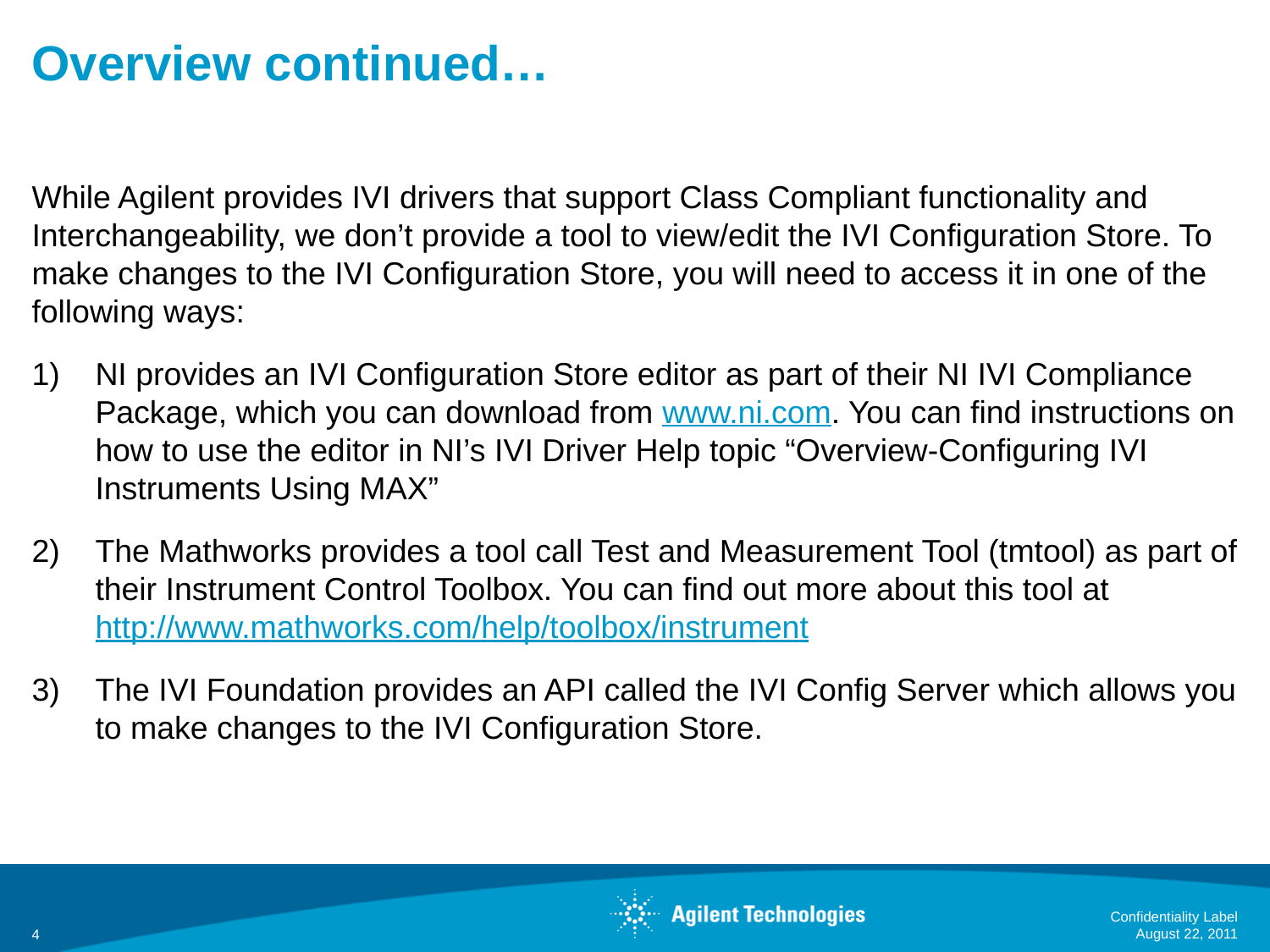

# Overview continued…
While Agilent provides IVI drivers that support Class Compliant functionality and Interchangeability, we don’t provide a tool to view/edit the IVI Configuration Store. To make changes to the IVI Configuration Store, you will need to access it in one of the following ways:
NI provides an IVI Configuration Store editor as part of their NI IVI Compliance Package, which you can download from www.ni.com. You can find instructions on how to use the editor in NI’s IVI Driver Help topic “Overview-Configuring IVI Instruments Using MAX”
The Mathworks provides a tool call Test and Measurement Tool (tmtool) as part of their Instrument Control Toolbox. You can find out more about this tool at http://www.mathworks.com/help/toolbox/instrument
The IVI Foundation provides an API called the IVI Config Server which allows you to make changes to the IVI Configuration Store.

Confidentiality Label
August 22, 2011
4